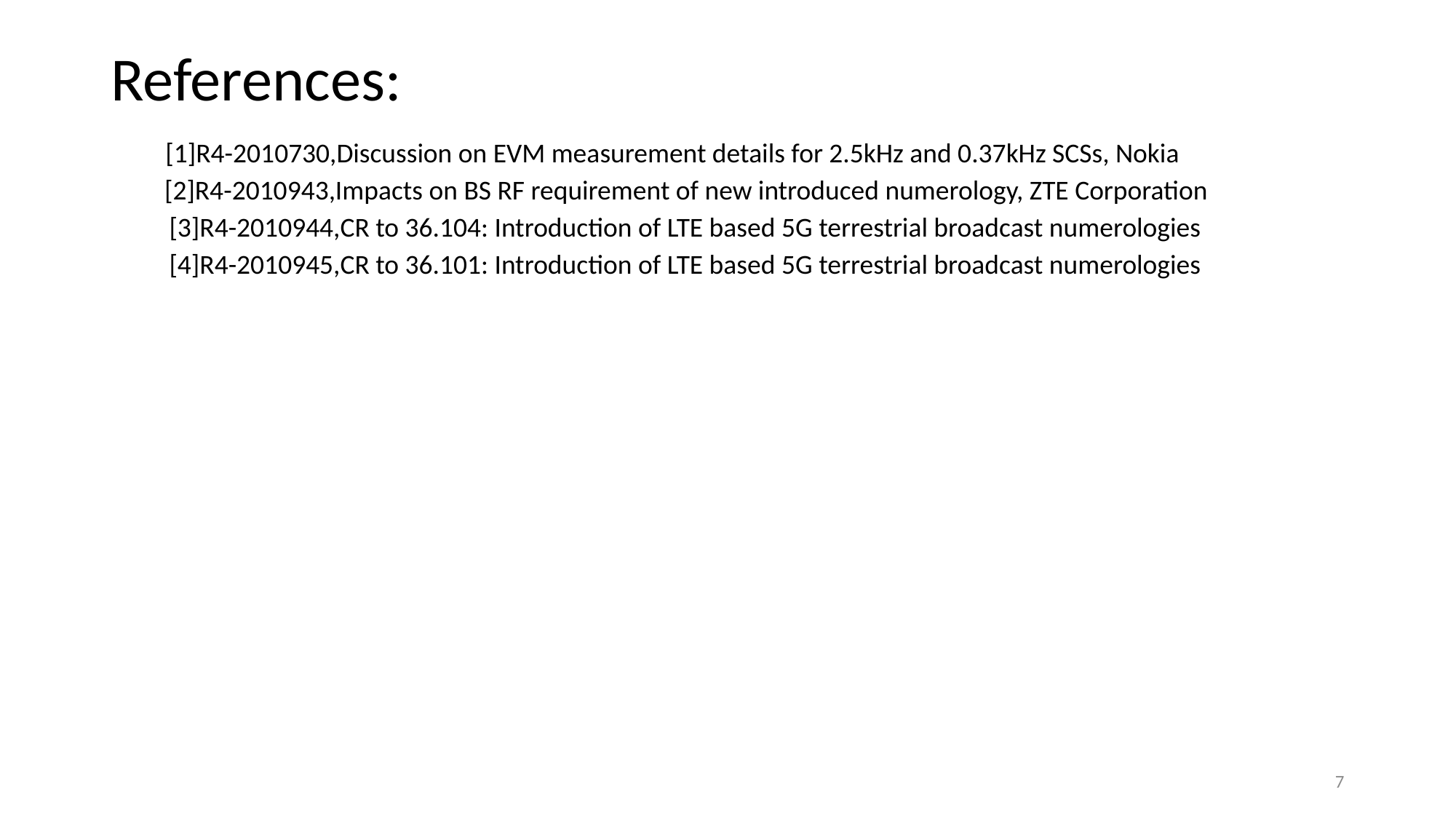

# References:
[1]R4-2010730,Discussion on EVM measurement details for 2.5kHz and 0.37kHz SCSs, Nokia
    [2]R4-2010943,Impacts on BS RF requirement of new introduced numerology, ZTE Corporation
     [3]R4-2010944,CR to 36.104: Introduction of LTE based 5G terrestrial broadcast numerologies
     [4]R4-2010945,CR to 36.101: Introduction of LTE based 5G terrestrial broadcast numerologies
7